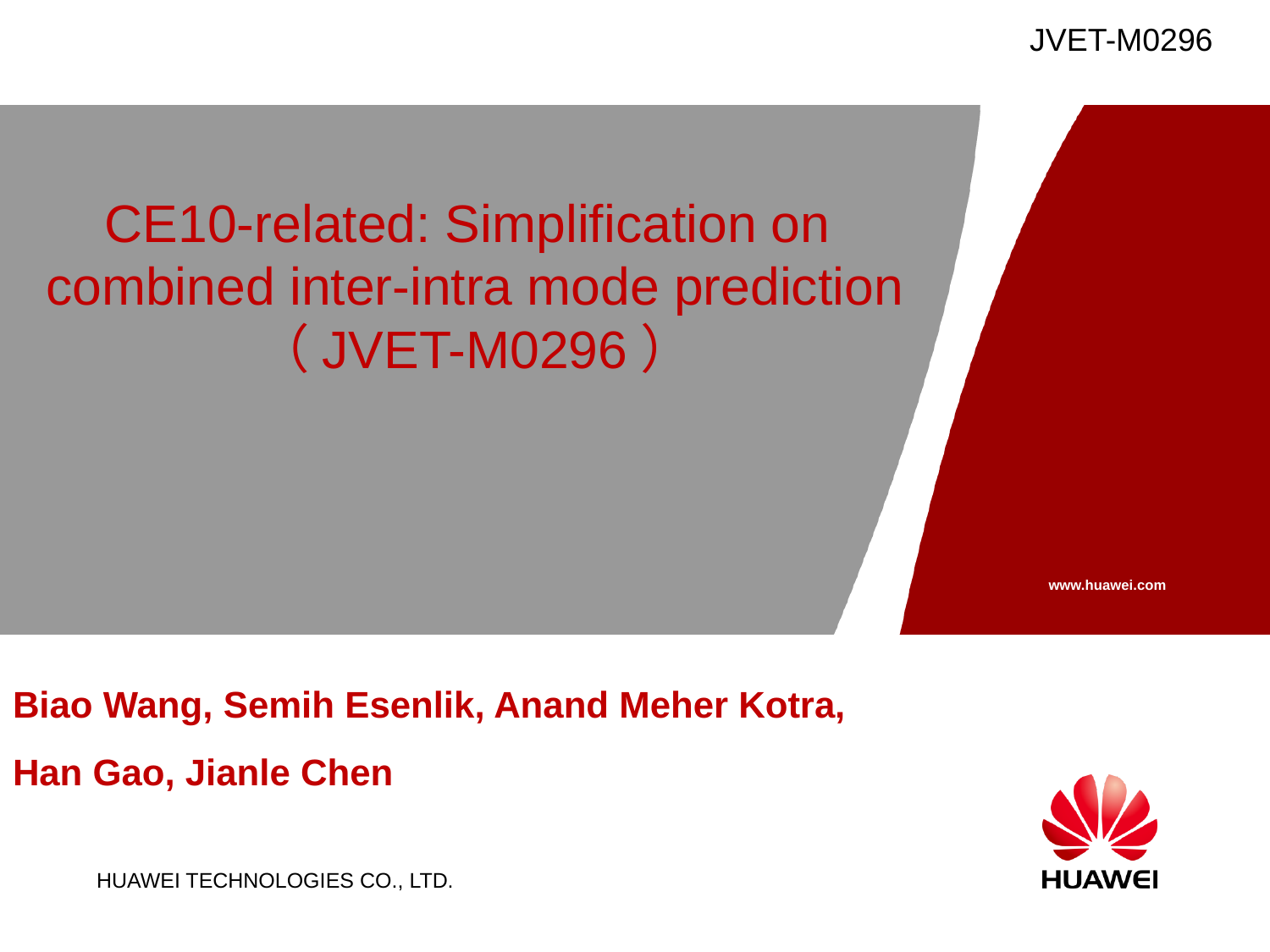

# CE10-related: Simplification on combined inter-intra mode prediction （JVET-M0296）
Biao Wang, Semih Esenlik, Anand Meher Kotra,
Han Gao, Jianle Chen